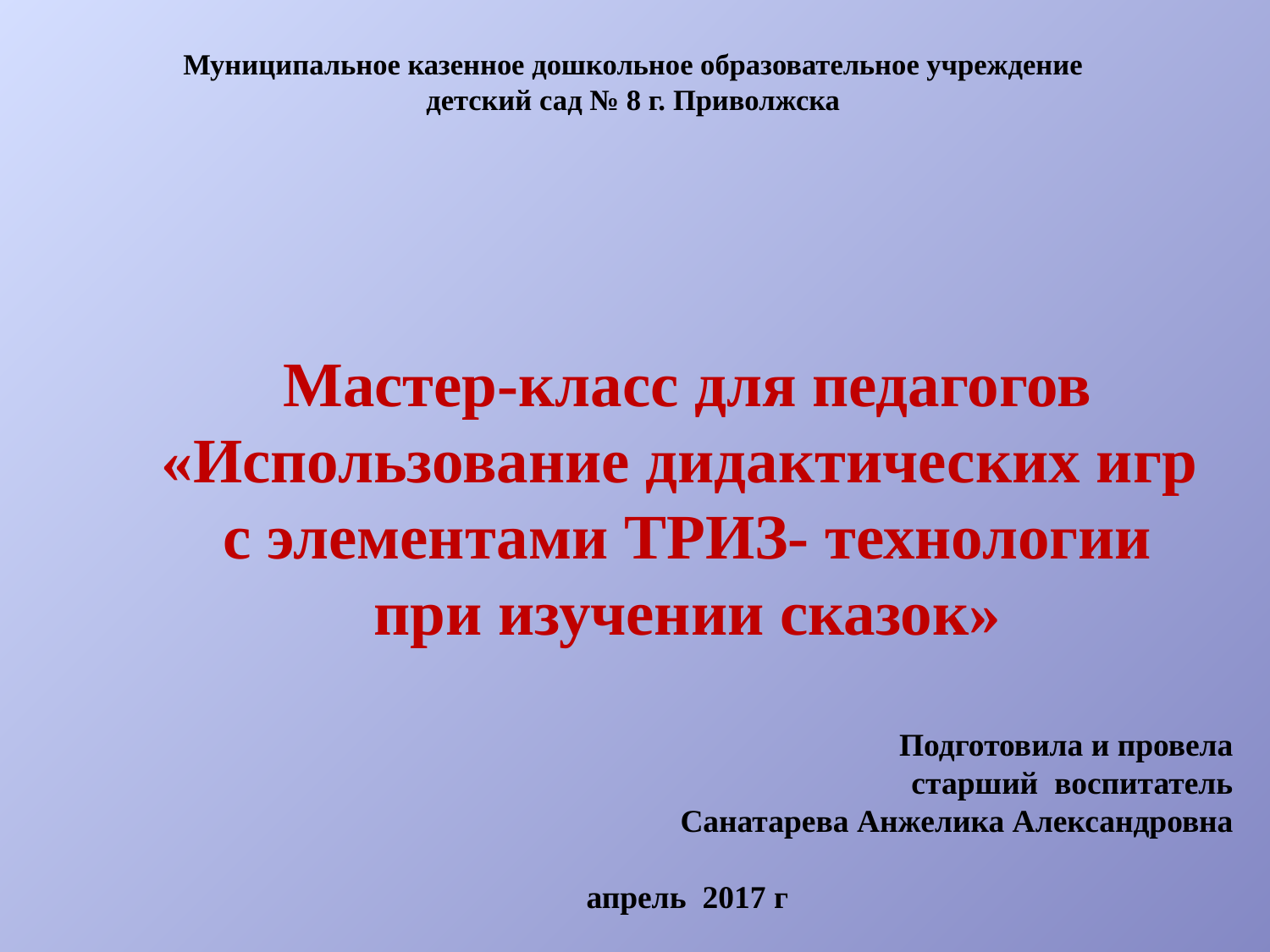

# Муниципальное казенное дошкольное образовательное учреждение детский сад № 8 г. Приволжска
Мастер-класс для педагогов
«Использование дидактических игр
с элементами ТРИЗ- технологии
при изучении сказок»

Подготовила и провела
                                                 старший  воспитатель
                                                           Санатарева Анжелика Александровна

апрель  2017 г